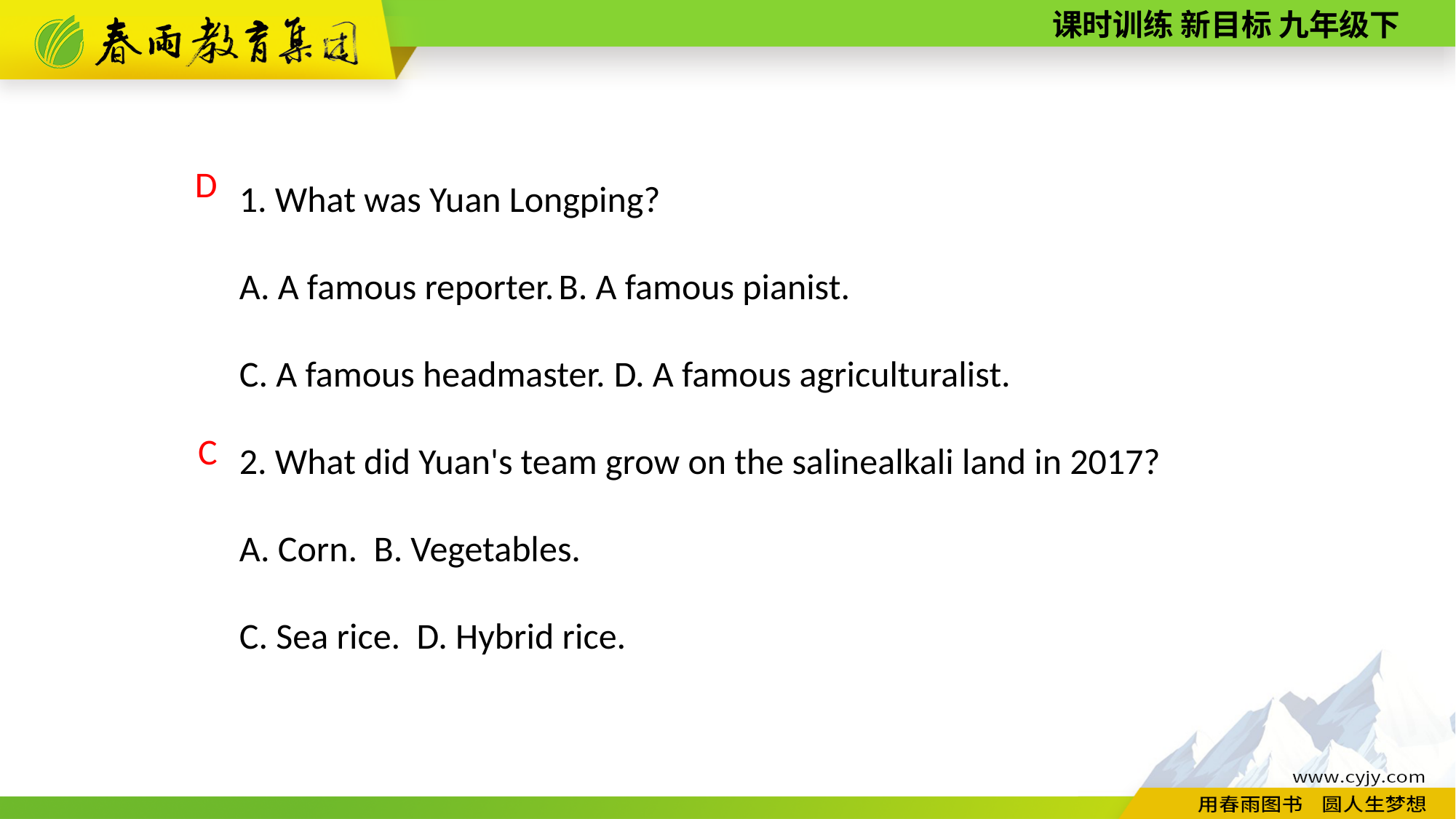

1. What was Yuan Longping?
A. A famous reporter. B. A famous pianist.
C. A famous headmaster.  D. A famous agriculturalist.
2. What did Yuan's team grow on the saline­alkali land in 2017?
A. Corn.  B. Vegetables.
C. Sea rice.  D. Hybrid rice.
D
C